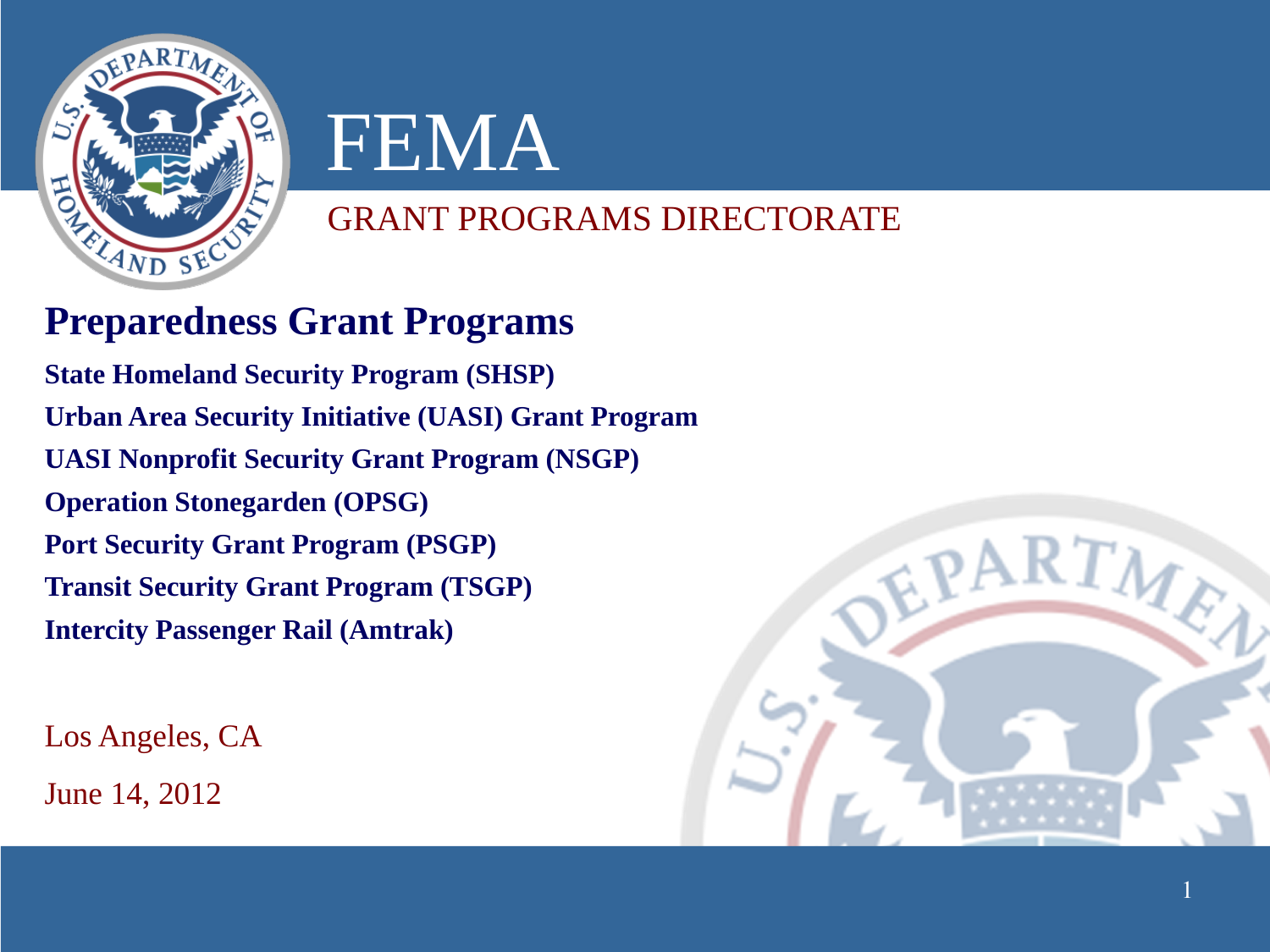

# Preparedness Grant Programs
State Homeland Security Program (SHSP)
Urban Area Security Initiative (UASI) Grant Program
UASI Nonprofit Security Grant Program (NSGP)
Operation Stonegarden (OPSG)
Port Security Grant Program (PSGP)
Transit Security Grant Program (TSGP)
Intercity Passenger Rail (Amtrak)

Los Angeles, CA
June 14, 2012
1